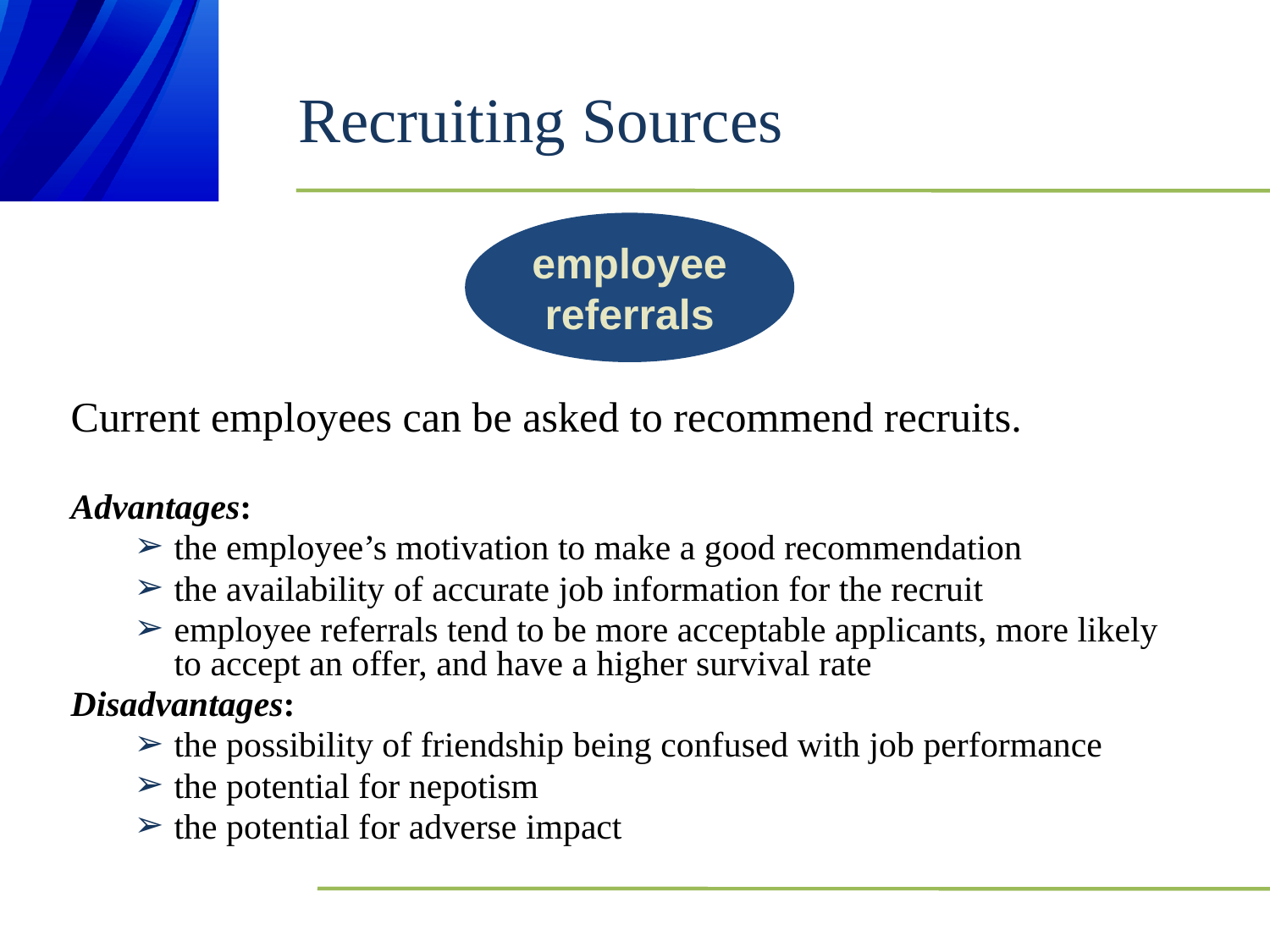

# Recruiting Sources
employee
referrals
Current employees can be asked to recommend recruits.

Advantages:
the employee’s motivation to make a good recommendation
the availability of accurate job information for the recruit
employee referrals tend to be more acceptable applicants, more likely to accept an offer, and have a higher survival rate
Disadvantages:
the possibility of friendship being confused with job performance
the potential for nepotism
the potential for adverse impact